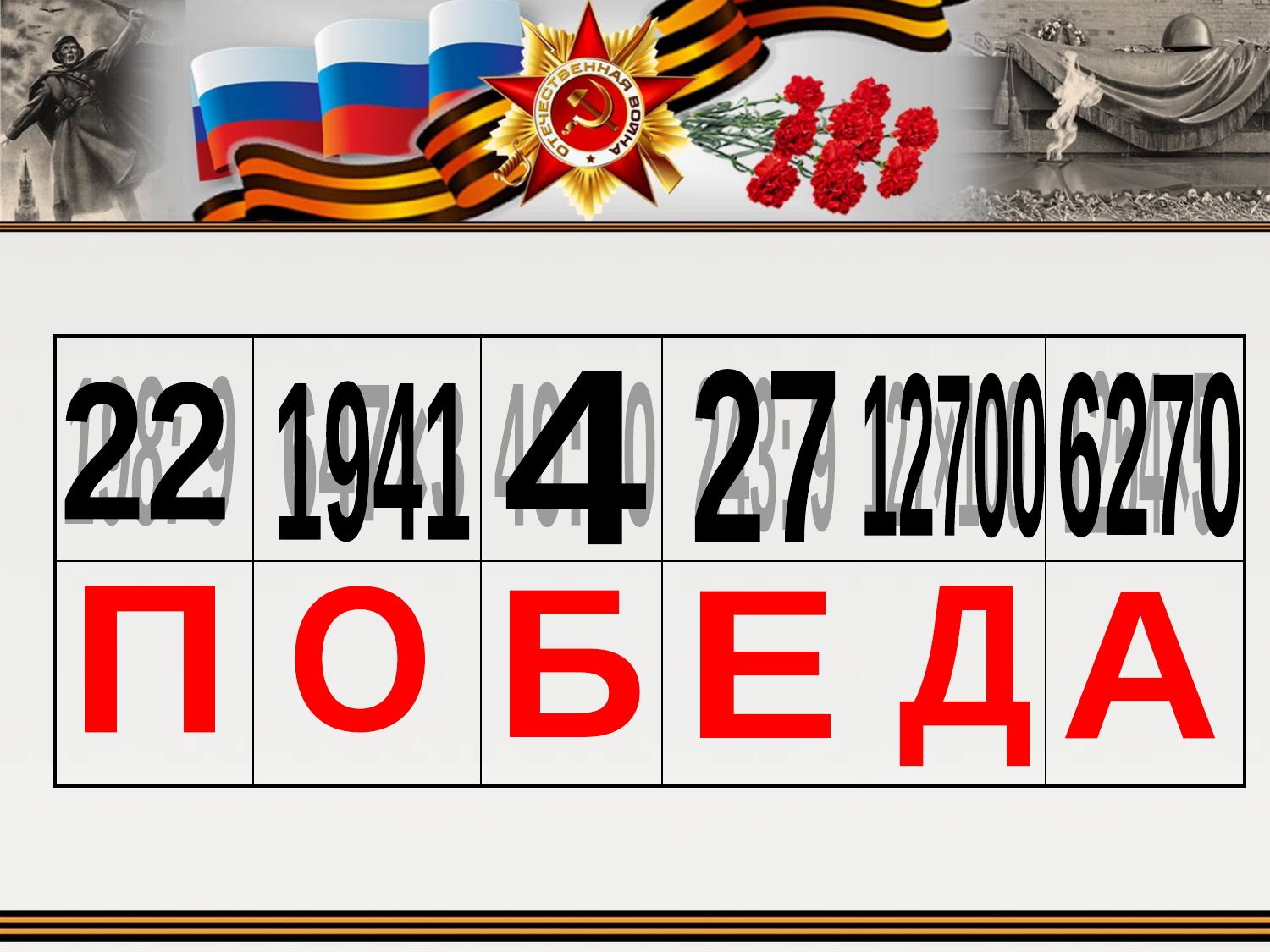

|  |  |  |  |  |  |
| --- | --- | --- | --- | --- | --- |
|  |  |  |  |  |  |
27
1254×5
4
6270
12700
198: 9
243: 9
1941
127×100
22
40:10
647×3
Д
П
О
Б
Е
А